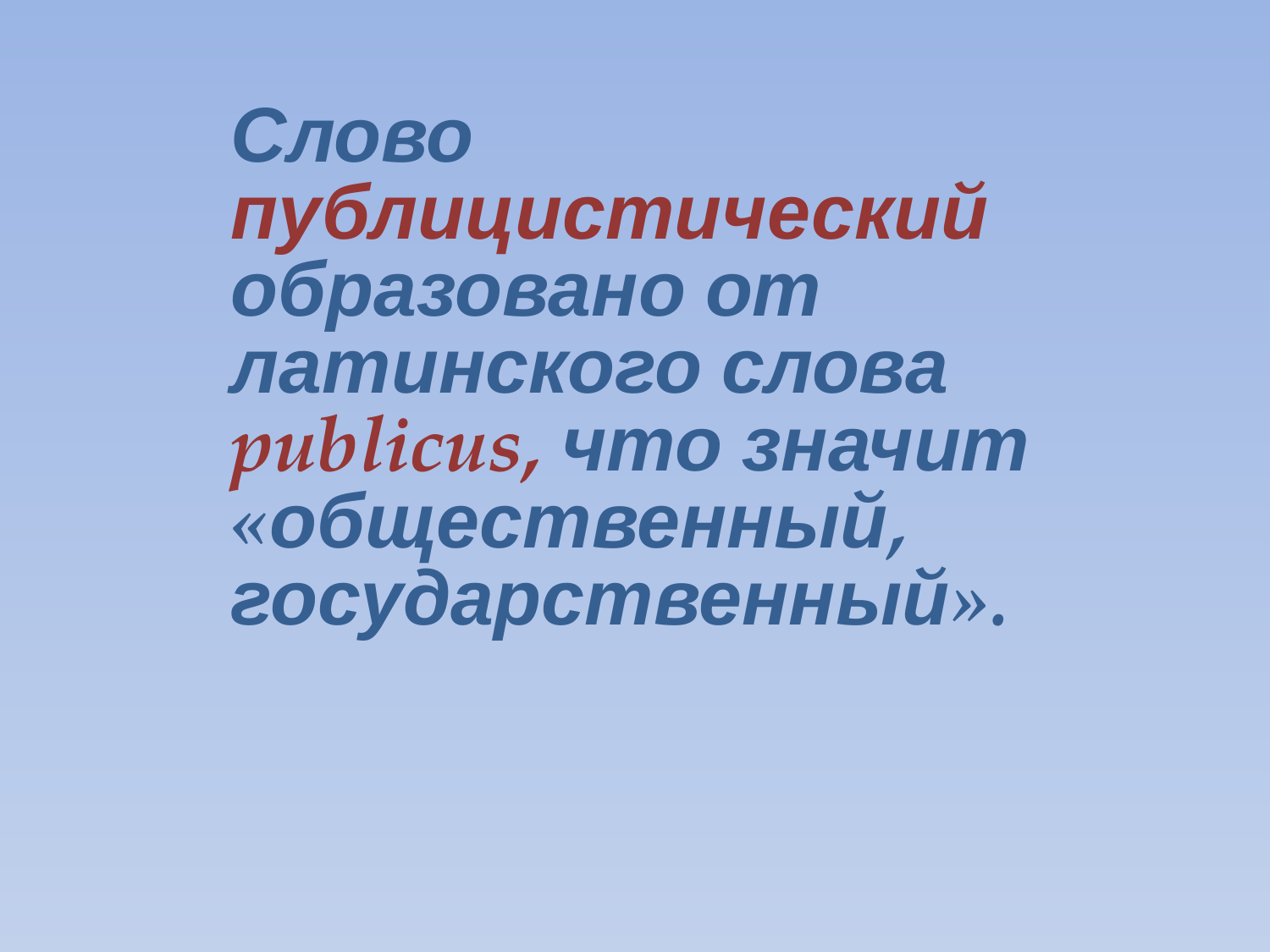

| Слово публицистический образовано от латинского слова publicus, что значит «общественный, государственный». |
| --- |